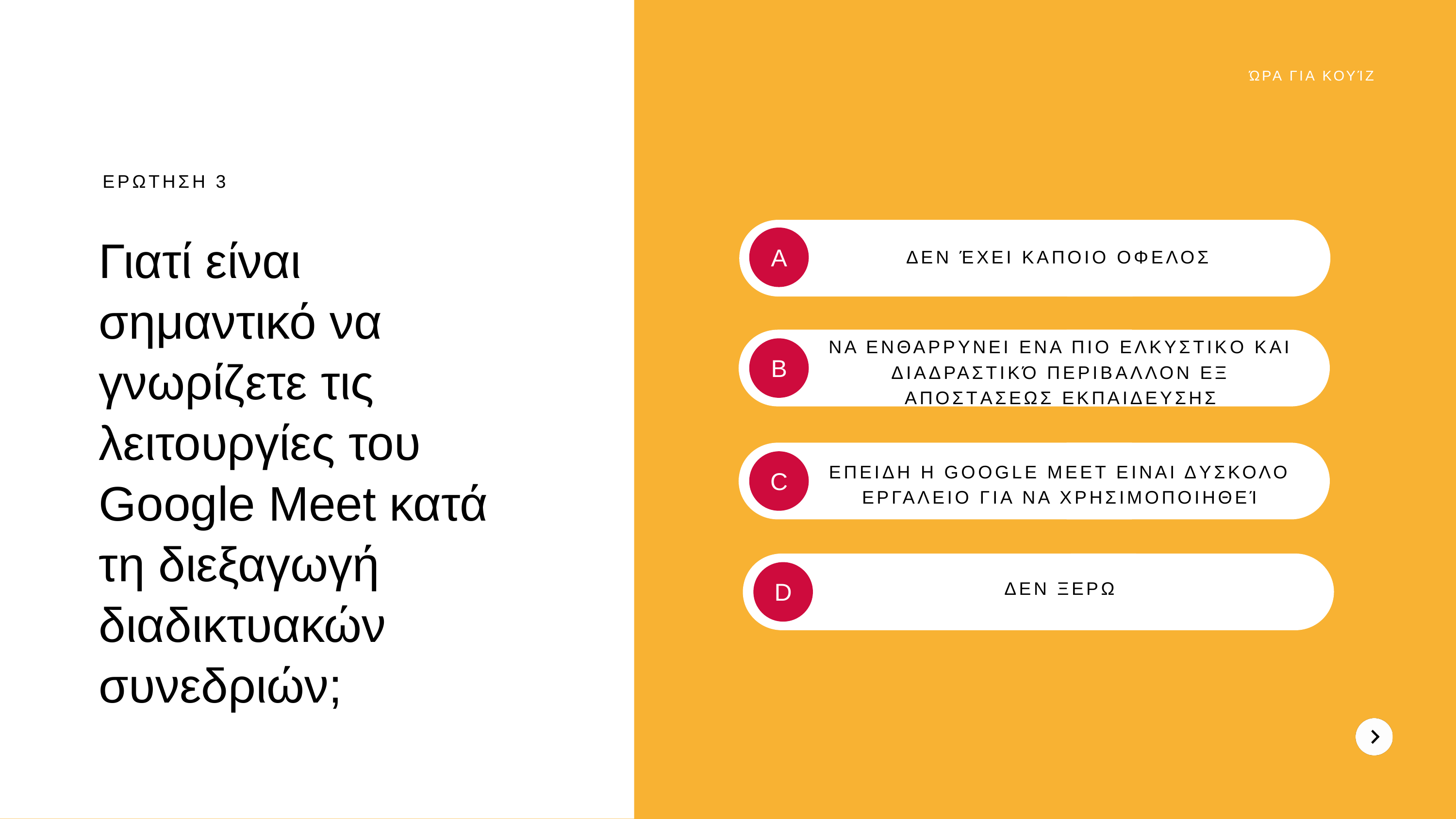

ΏΡΑ ΓΙΑ ΚΟΥΊΖ
ΕΡΩΤΗΣΗ 3
Γιατί είναι σημαντικό να γνωρίζετε τις λειτουργίες του Google Meet κατά τη διεξαγωγή διαδικτυακών συνεδριών;

A
ΔΕΝ ΈΧΕΙ ΚΑΠΟΙΟ ΟΦΕΛΟΣ

ΝΑ ΕΝΘΑΡΡΥΝΕΙ ΕΝΑ ΠΙΟ ΕΛΚΥΣΤΙΚΟ ΚΑΙ ΔΙΑΔΡΑΣΤΙΚΌ ΠΕΡΙΒΑΛΛΟΝ ΕΞ ΑΠΟΣΤΑΣΕΩΣ ΕΚΠΑΙΔΕΥΣΗΣ

B

ΕΠΕΙΔΗ Η GOOGLE MEET ΕΙΝΑΙ ΔΥΣΚΟΛΟ ΕΡΓΑΛΕΙΟ ΓΙΑ ΝΑ ΧΡΗΣΙΜΟΠΟΙΗΘΕΊ
C

D
ΔΕΝ ΞΕΡΩ